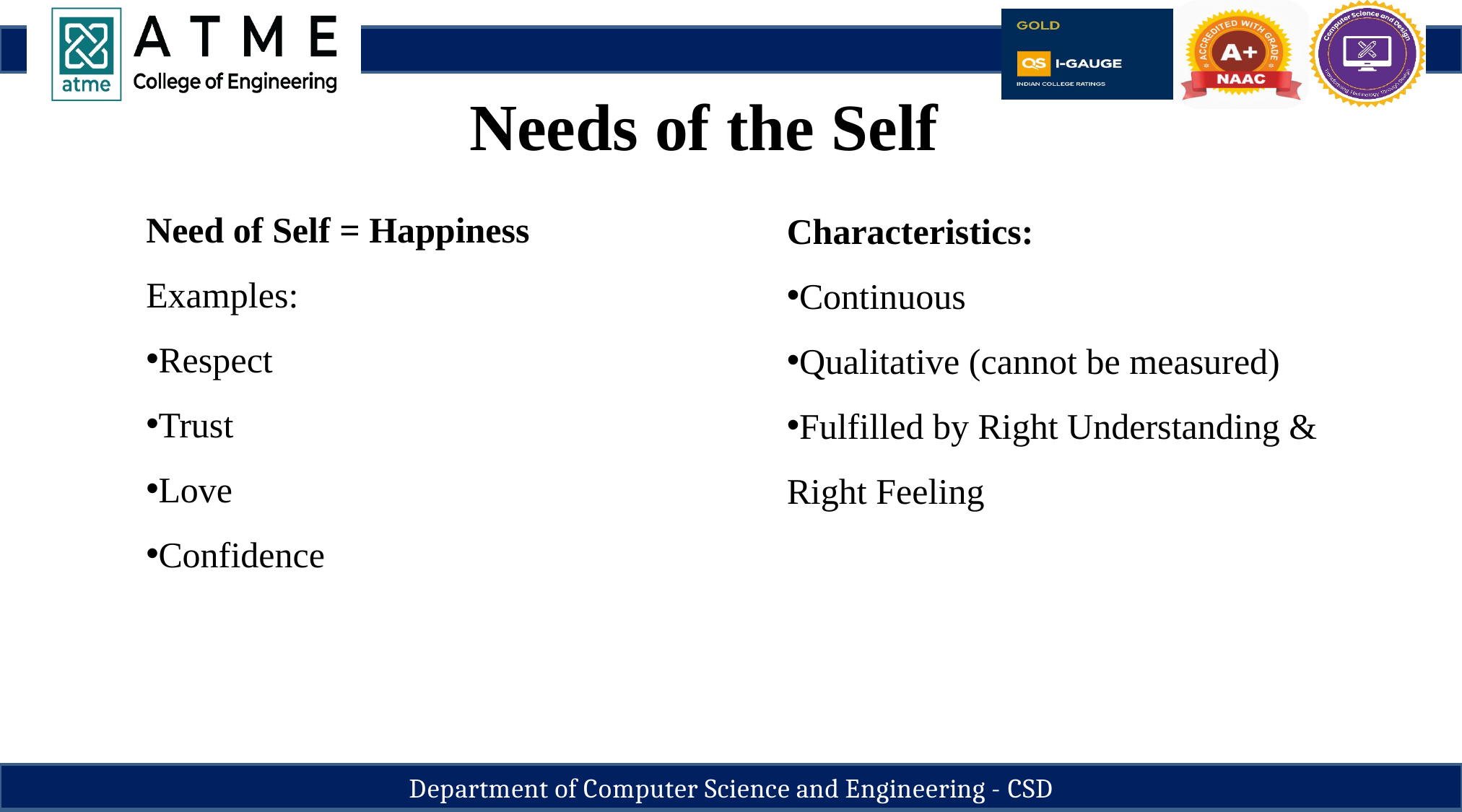

Needs of the Self
Need of Self = Happiness
Examples:
Respect
Trust
Love
Confidence
Characteristics:
Continuous
Qualitative (cannot be measured)
Fulfilled by Right Understanding & Right Feeling
Department of Computer Science and Engineering - CSD